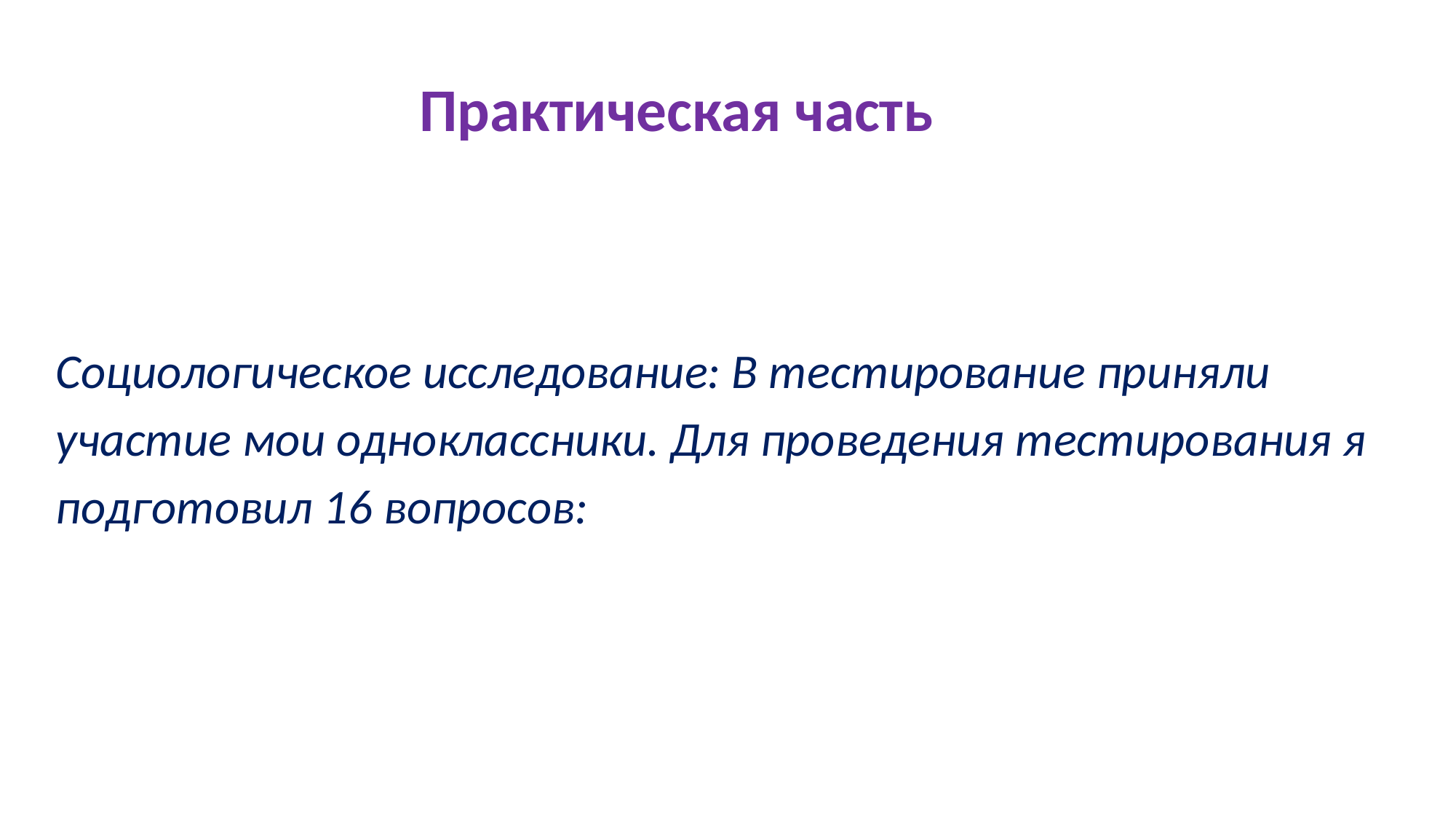

Практическая часть
Социологическое исследование: В тестирование приняли
участие мои одноклассники. Для проведения тестирования я
подготовил 16 вопросов: